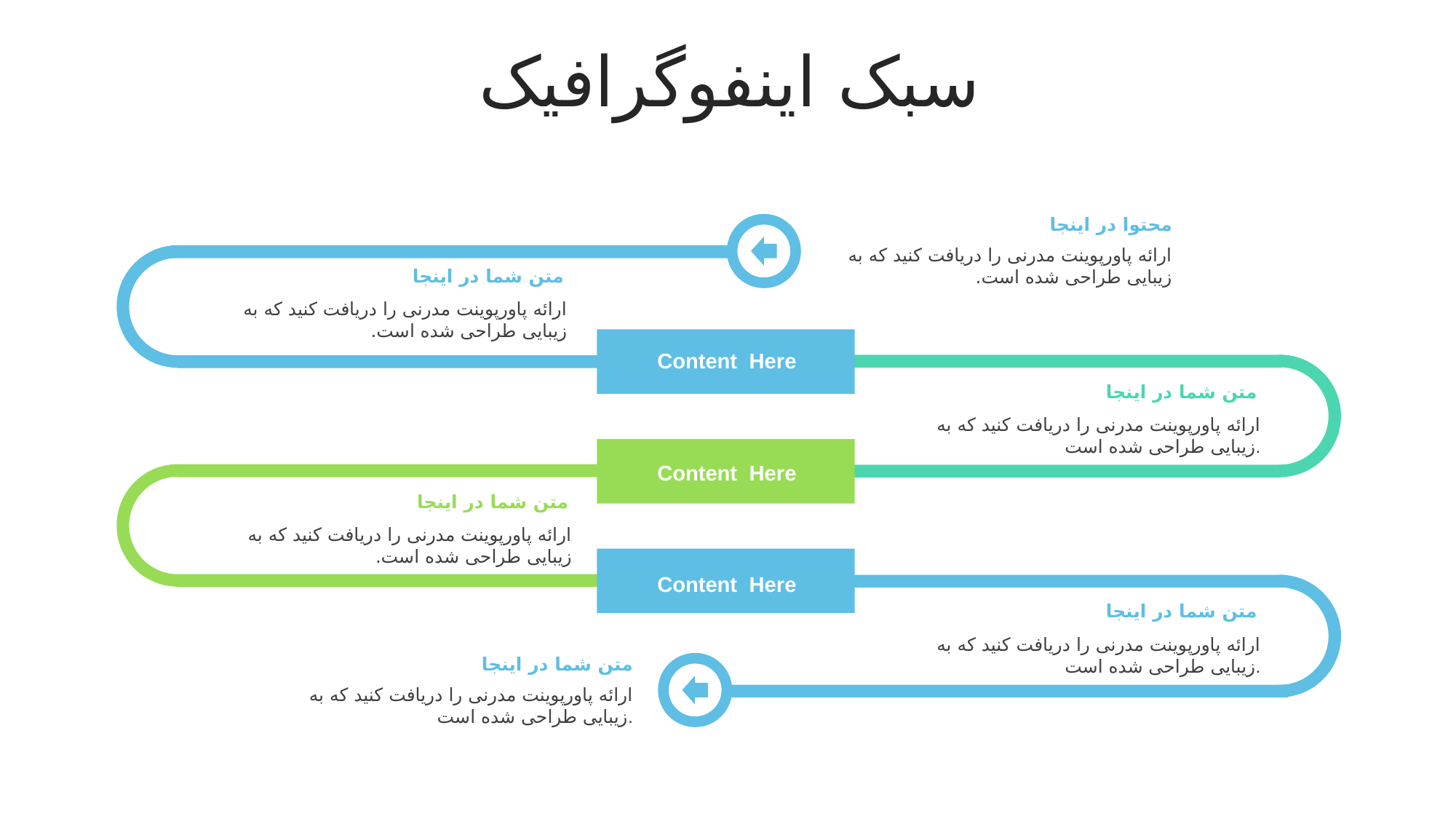

سبک اینفوگرافیک
محتوا در اینجا
ارائه پاورپوینت مدرنی را دریافت کنید که به زیبایی طراحی شده است.

متن شما در اینجا
ارائه پاورپوینت مدرنی را دریافت کنید که به زیبایی طراحی شده است.
Content  Here
متن شما در اینجا
ارائه پاورپوینت مدرنی را دریافت کنید که به زیبایی طراحی شده است.
Content  Here
متن شما در اینجا
ارائه پاورپوینت مدرنی را دریافت کنید که به زیبایی طراحی شده است.
Content  Here
متن شما در اینجا
ارائه پاورپوینت مدرنی را دریافت کنید که به زیبایی طراحی شده است.
متن شما در اینجا
ارائه پاورپوینت مدرنی را دریافت کنید که به زیبایی طراحی شده است.